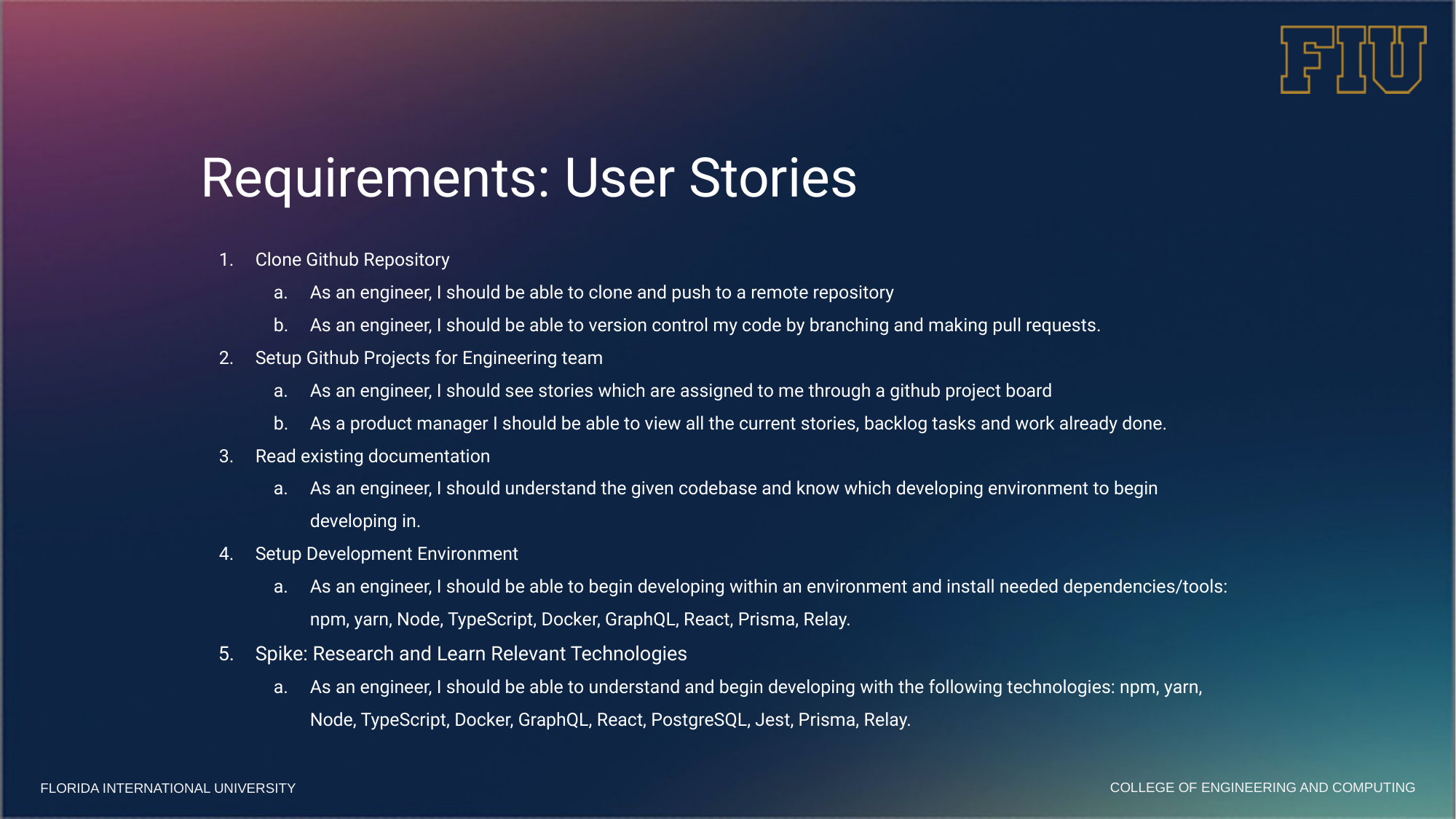

# Requirements: User Stories
Clone Github Repository
As an engineer, I should be able to clone and push to a remote repository
As an engineer, I should be able to version control my code by branching and making pull requests.
Setup Github Projects for Engineering team
As an engineer, I should see stories which are assigned to me through a github project board
As a product manager I should be able to view all the current stories, backlog tasks and work already done.
Read existing documentation
As an engineer, I should understand the given codebase and know which developing environment to begin developing in.
Setup Development Environment
As an engineer, I should be able to begin developing within an environment and install needed dependencies/tools: npm, yarn, Node, TypeScript, Docker, GraphQL, React, Prisma, Relay.
Spike: Research and Learn Relevant Technologies
As an engineer, I should be able to understand and begin developing with the following technologies: npm, yarn, Node, TypeScript, Docker, GraphQL, React, PostgreSQL, Jest, Prisma, Relay.